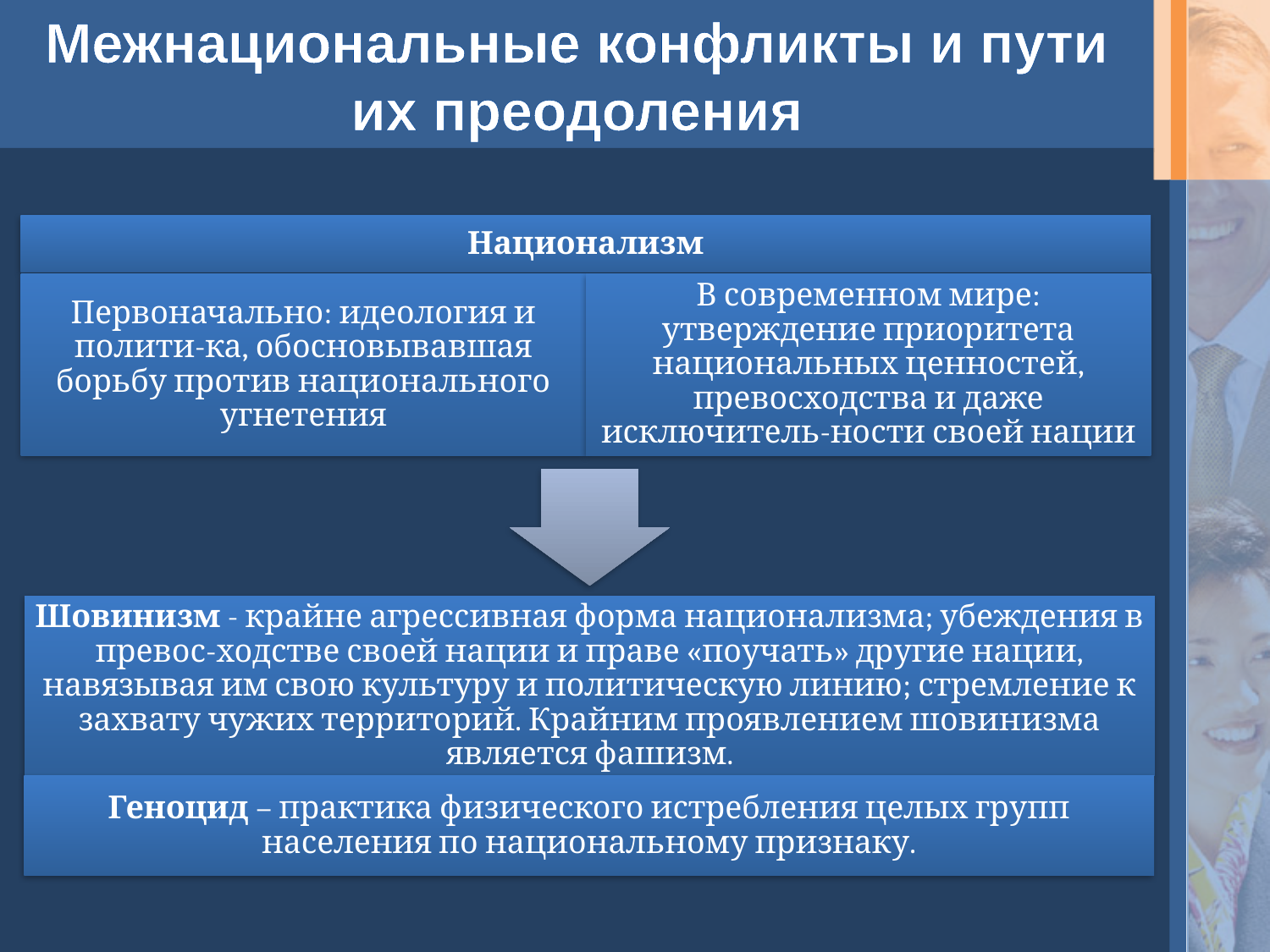

# Межнациональные конфликты и пути их преодоления

Национализм

Первоначально: идеология и полити-ка, обосновывавшая борьбу против национального угнетения

В современном мире: утверждение приоритета национальных ценностей, превосходства и даже исключитель-ности своей нации

Шовинизм - крайне агрессивная форма национализма; убеждения в превос-ходстве своей нации и праве «поучать» другие нации, навязывая им свою культуру и политическую линию; стремление к захвату чужих территорий. Крайним проявлением шовинизма является фашизм.

Геноцид – практика физического истребления целых групп населения по национальному признаку.